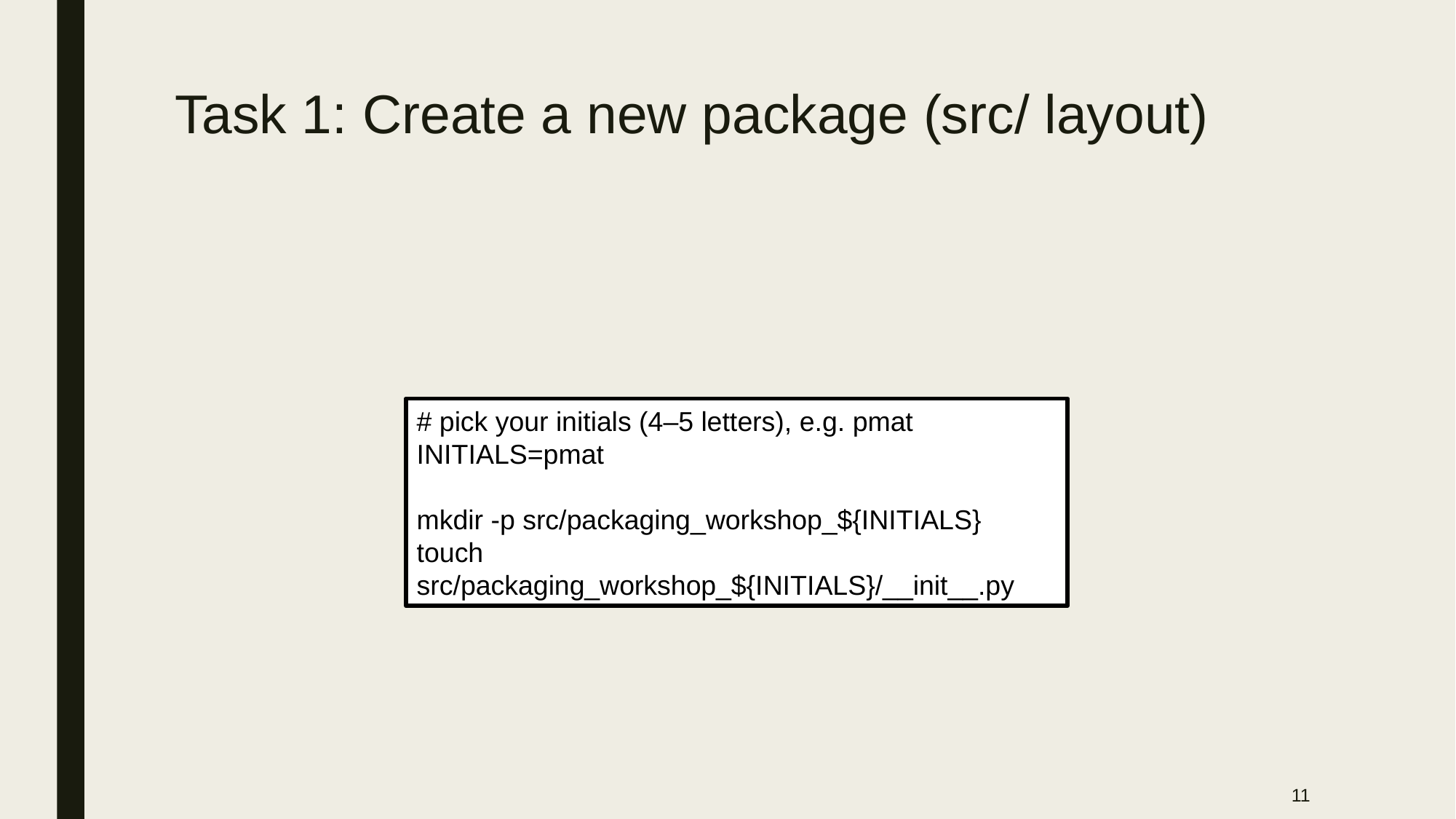

# Task 1: Create a new package (src/ layout)

# pick your initials (4–5 letters), e.g. pmat
INITIALS=pmat

mkdir -p src/packaging_workshop_${INITIALS}
touch src/packaging_workshop_${INITIALS}/__init__.py
11